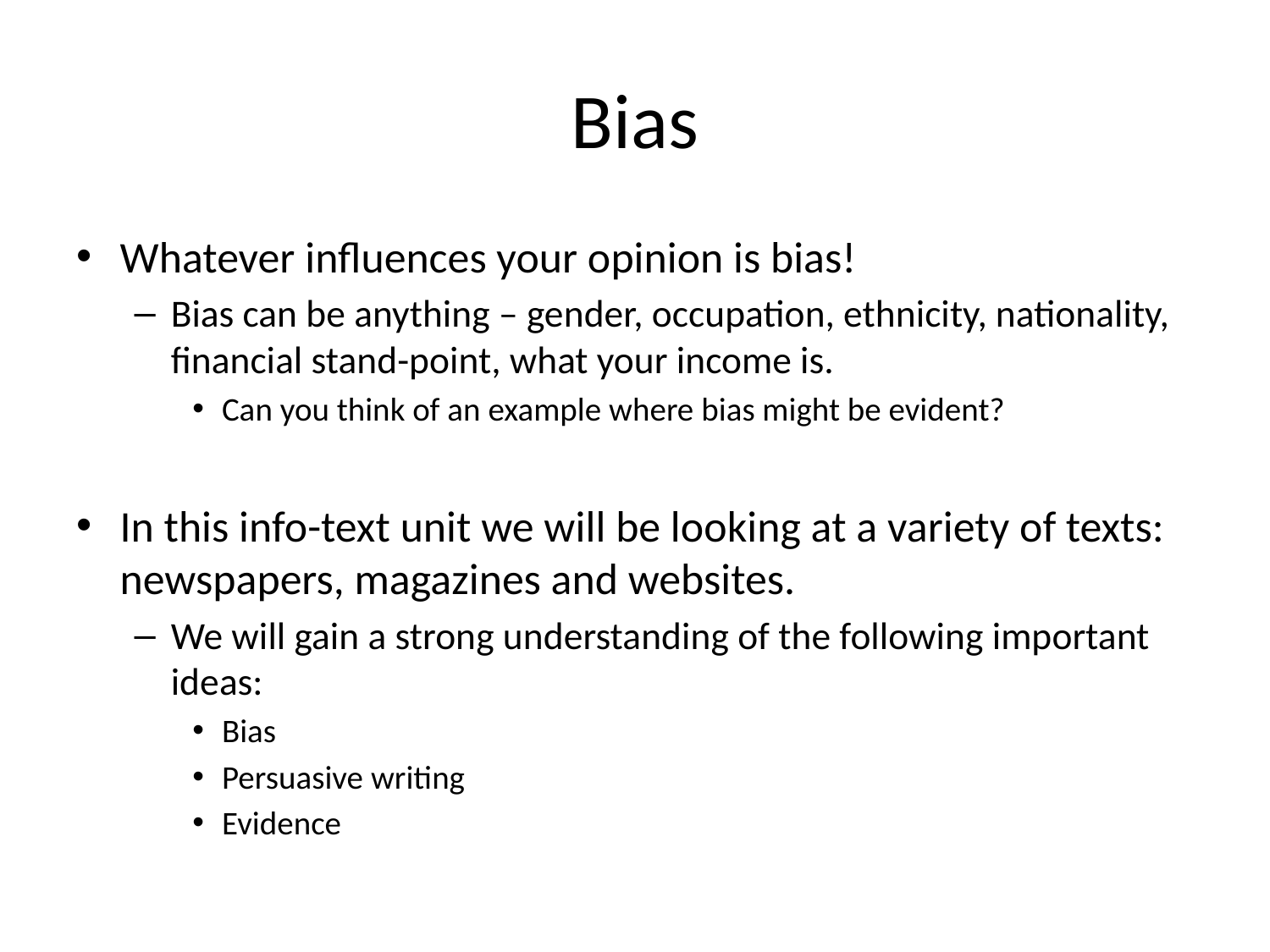

# Bias
Whatever influences your opinion is bias!
Bias can be anything – gender, occupation, ethnicity, nationality, financial stand-point, what your income is.
Can you think of an example where bias might be evident?

In this info-text unit we will be looking at a variety of texts: newspapers, magazines and websites.
We will gain a strong understanding of the following important ideas:
Bias
Persuasive writing
Evidence